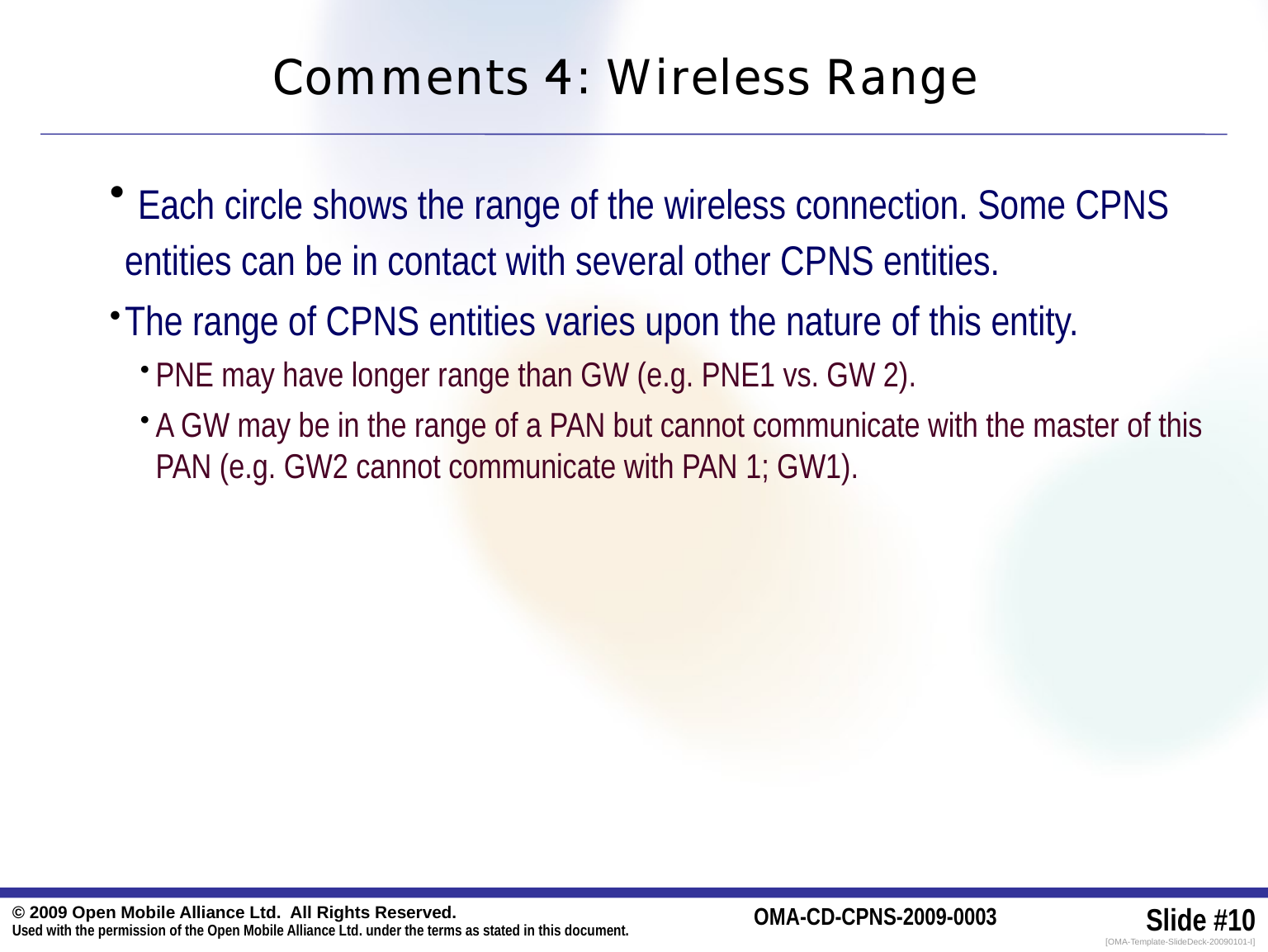

# Comments 4: Wireless Range
 Each circle shows the range of the wireless connection. Some CPNS entities can be in contact with several other CPNS entities.
The range of CPNS entities varies upon the nature of this entity.
PNE may have longer range than GW (e.g. PNE1 vs. GW 2).
A GW may be in the range of a PAN but cannot communicate with the master of this PAN (e.g. GW2 cannot communicate with PAN 1; GW1).